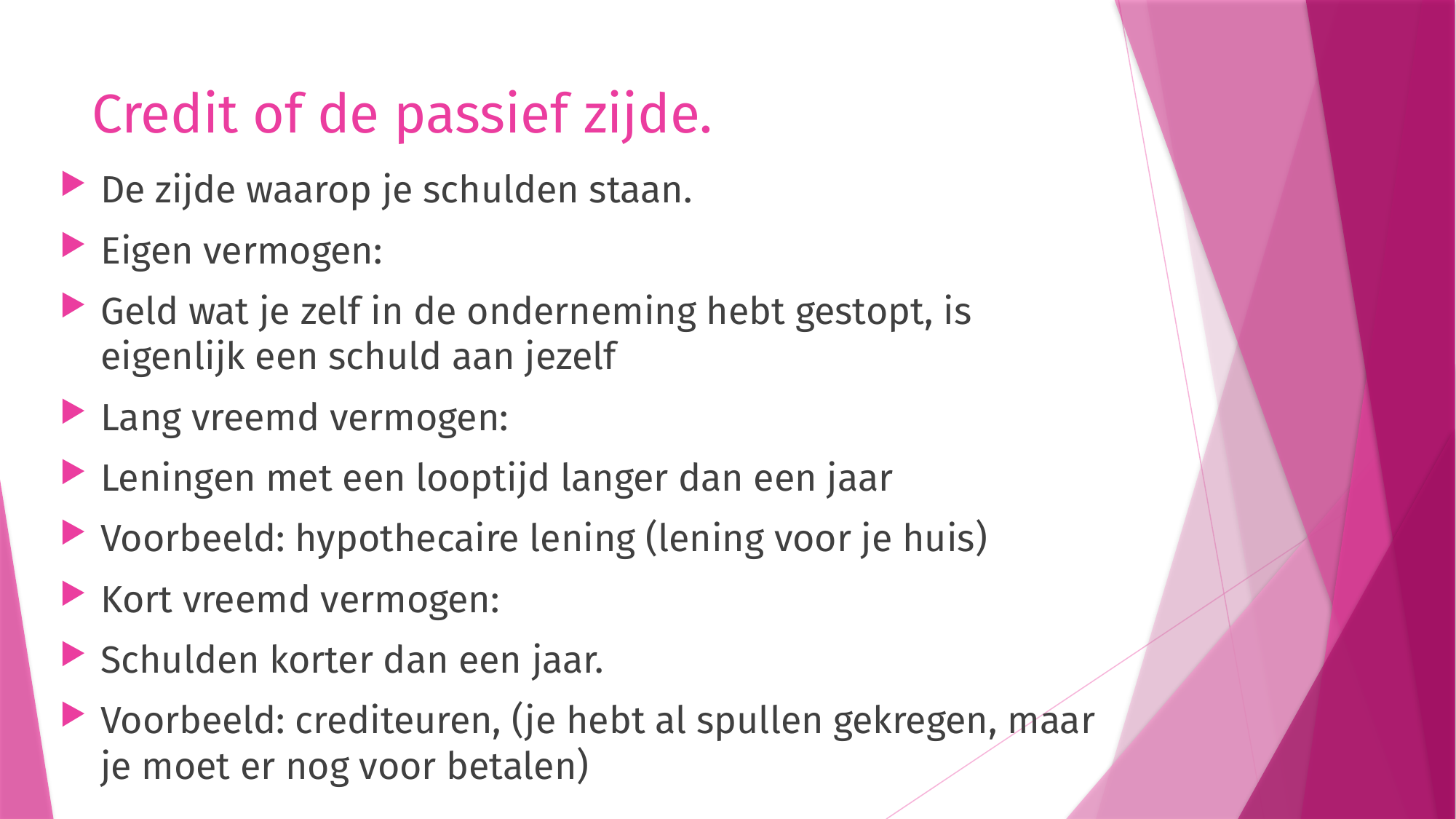

# Credit of de passief zijde.
De zijde waarop je schulden staan.
Eigen vermogen:
Geld wat je zelf in de onderneming hebt gestopt, is eigenlijk een schuld aan jezelf
Lang vreemd vermogen:
Leningen met een looptijd langer dan een jaar
Voorbeeld: hypothecaire lening (lening voor je huis)
Kort vreemd vermogen:
Schulden korter dan een jaar.
Voorbeeld: crediteuren, (je hebt al spullen gekregen, maar je moet er nog voor betalen)